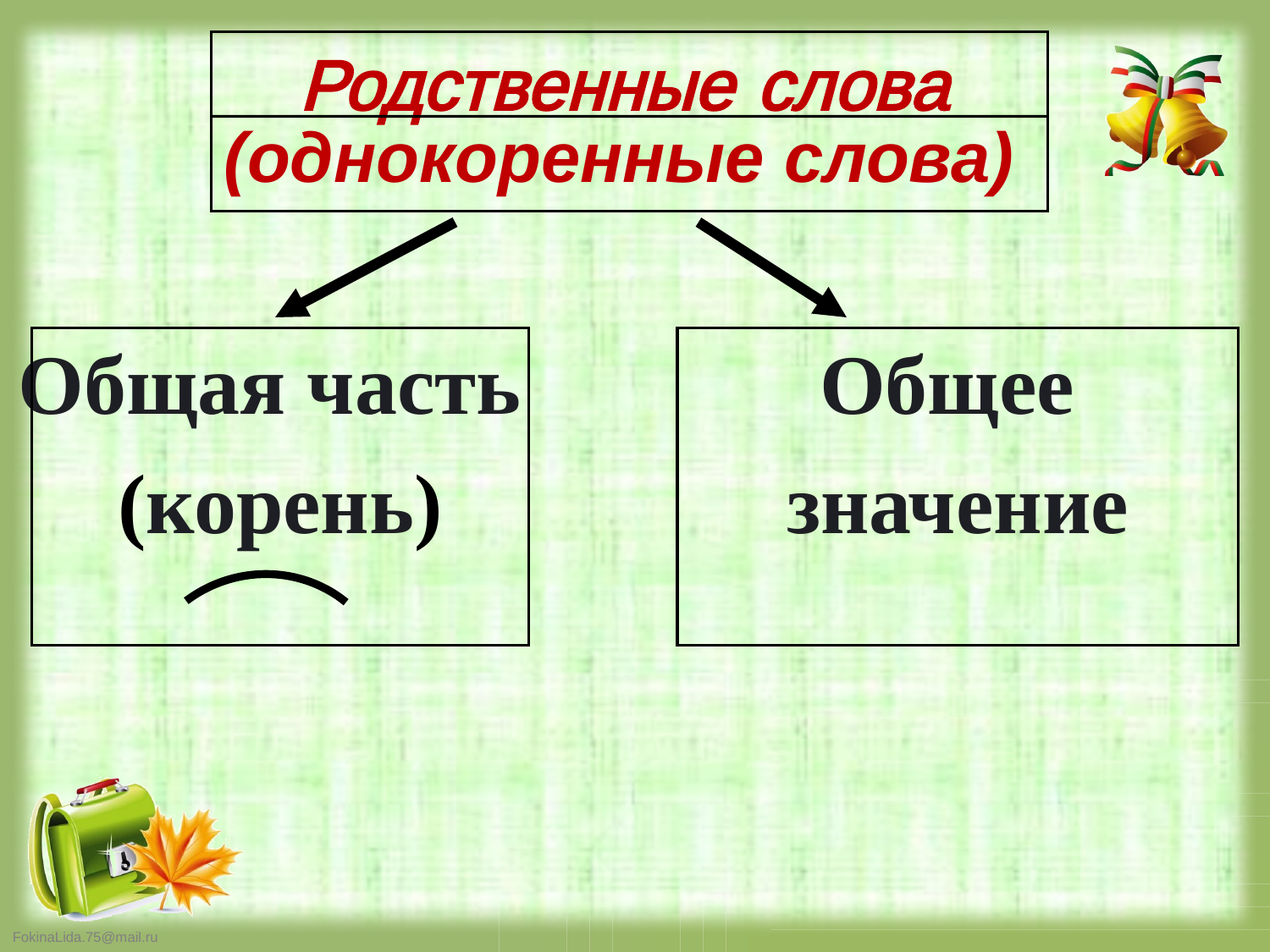

# Родственные слова

(однокоренные слова)

Общая часть
(корень)
Общее
значение